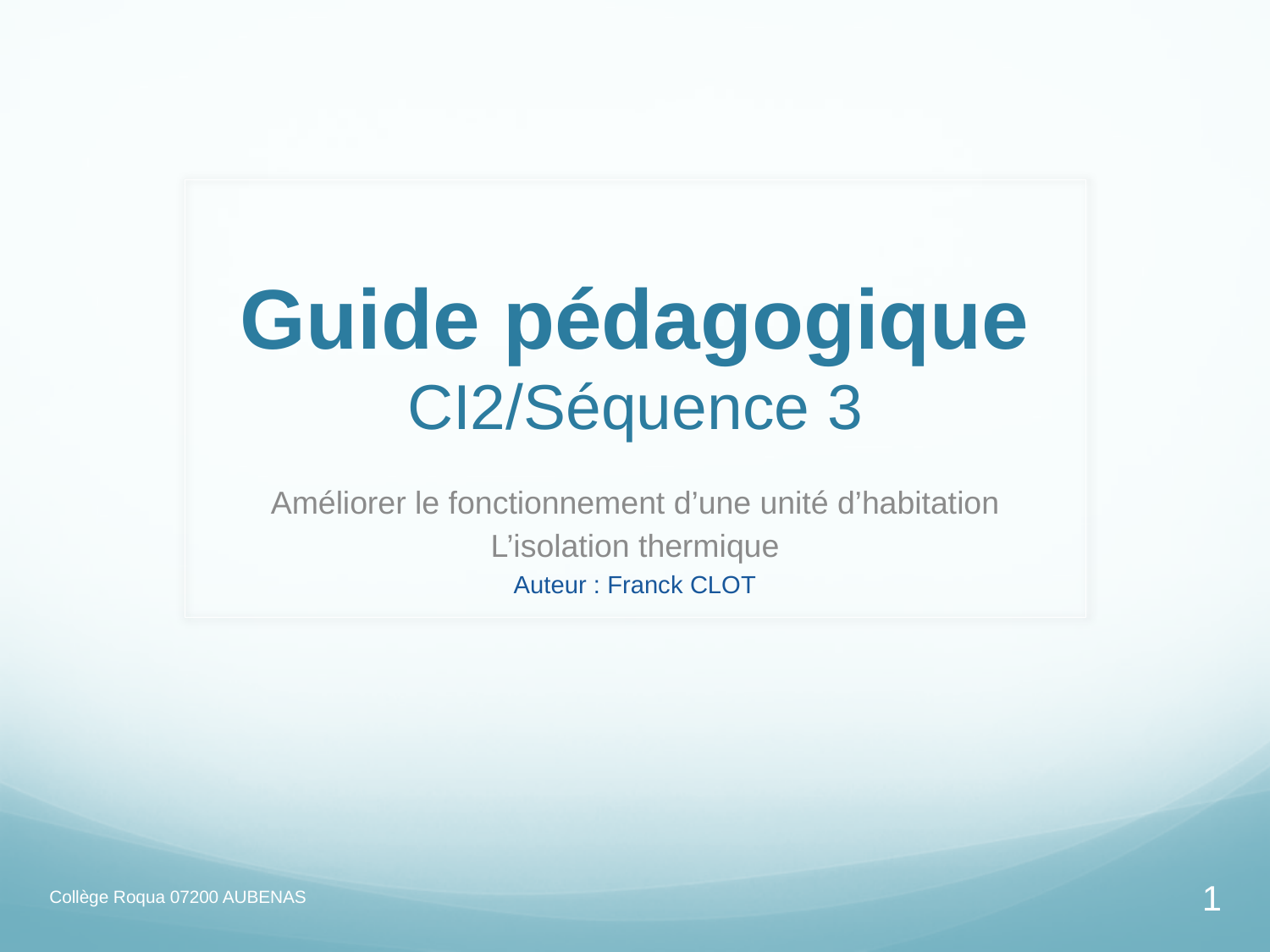

# Guide pédagogique CI2/Séquence 3
Améliorer le fonctionnement d’une unité d’habitation
L’isolation thermique
Auteur : Franck CLOT
Collège Roqua 07200 AUBENAS
1